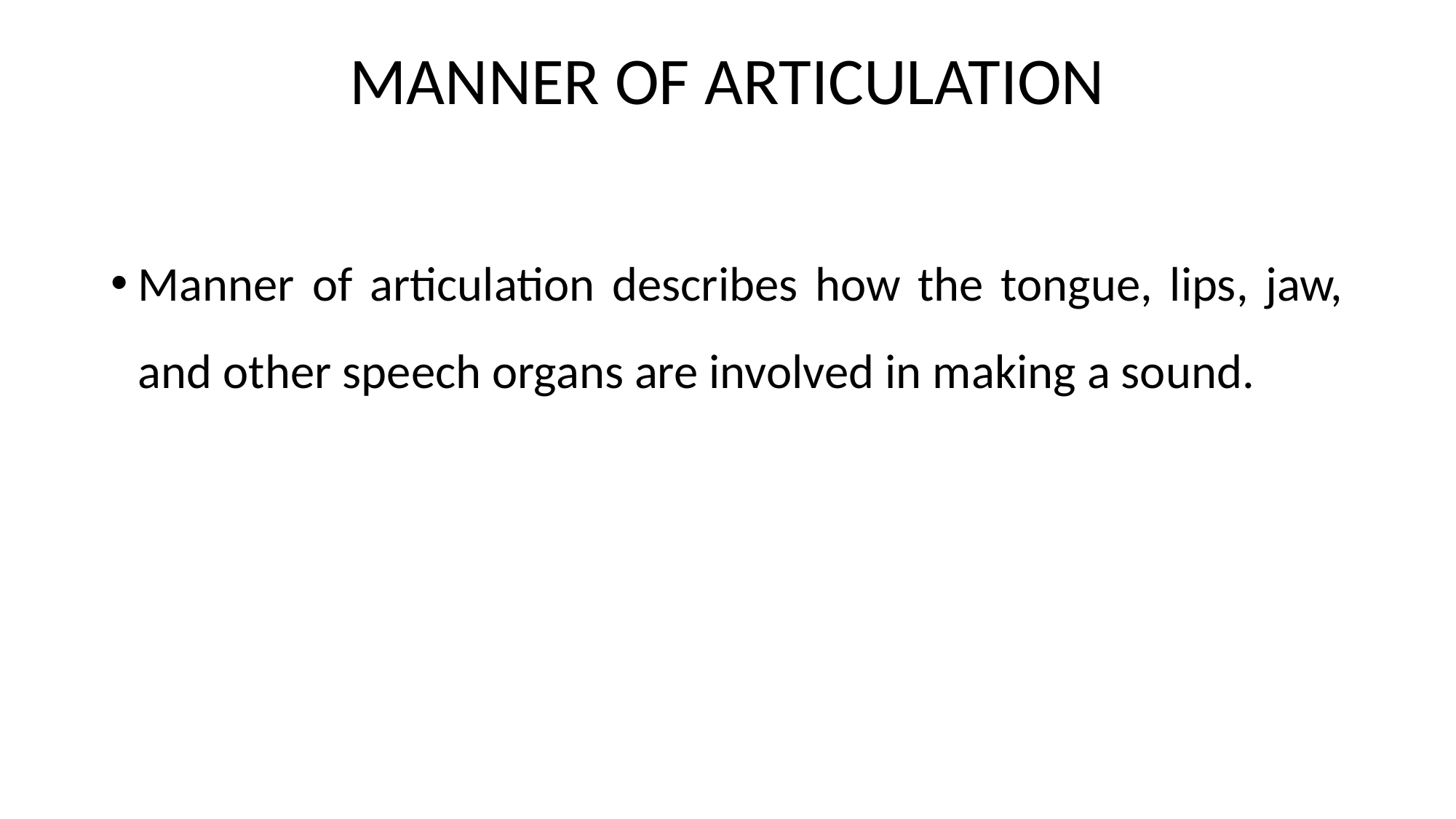

# MANNER OF ARTICULATION
Manner of articulation describes how the tongue, lips, jaw, and other speech organs are involved in making a sound.